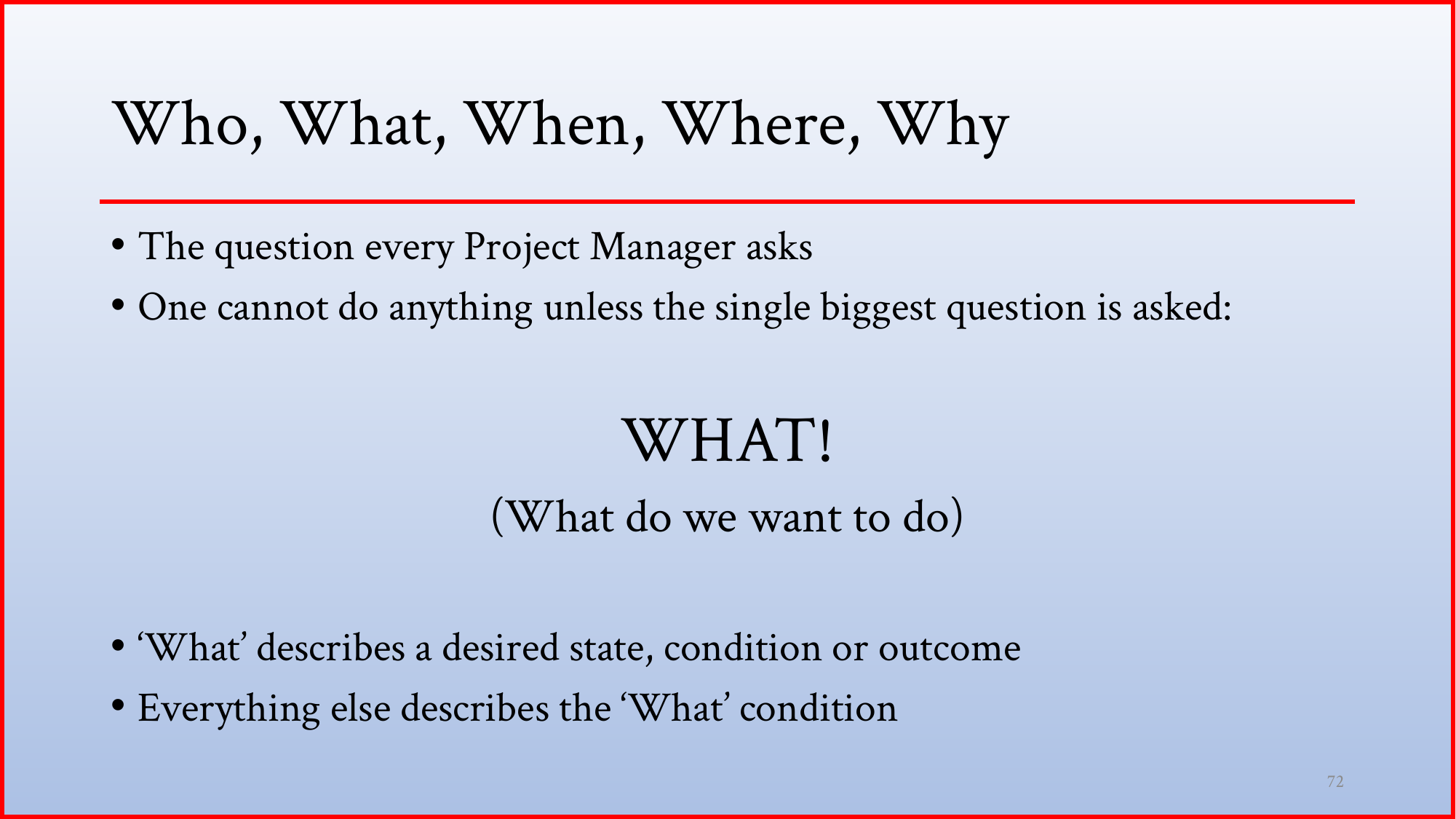

# Who, What, When, Where, Why
The question every Project Manager asks
One cannot do anything unless the single biggest question is asked:

WHAT!
(What do we want to do)

‘What’ describes a desired state, condition or outcome
Everything else describes the ‘What’ condition

72